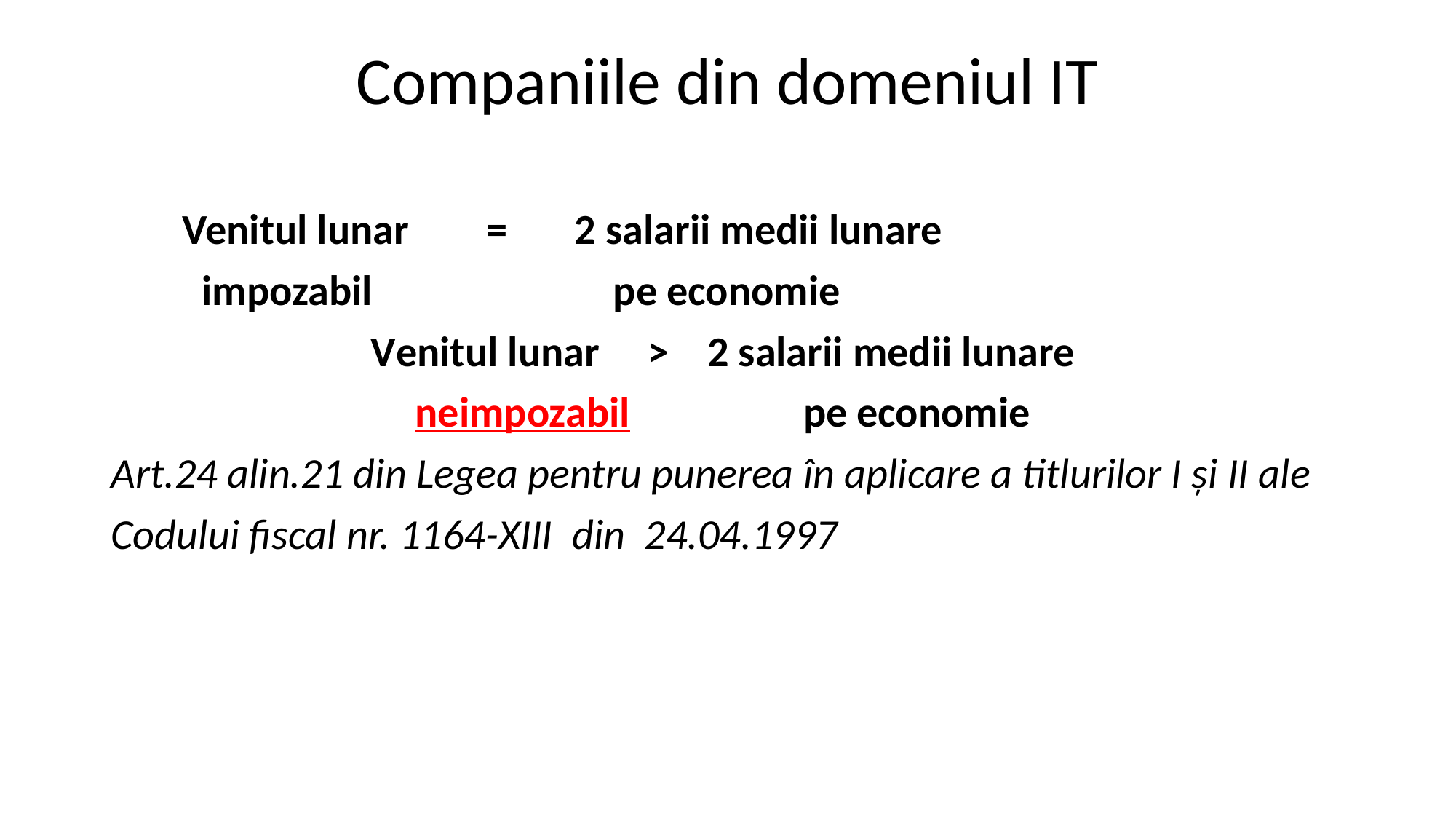

# Companiile din domeniul IT

   Venitul lunar        =       2 salarii medii lunare
     impozabil                         pe economie
Venitul lunar     >    2 salarii medii lunare
neimpozabil                  pe economie
Art.24 alin.21 din Legea pentru punerea în aplicare a titlurilor I şi II ale Codului fiscal nr. 1164-XIII  din  24.04.1997